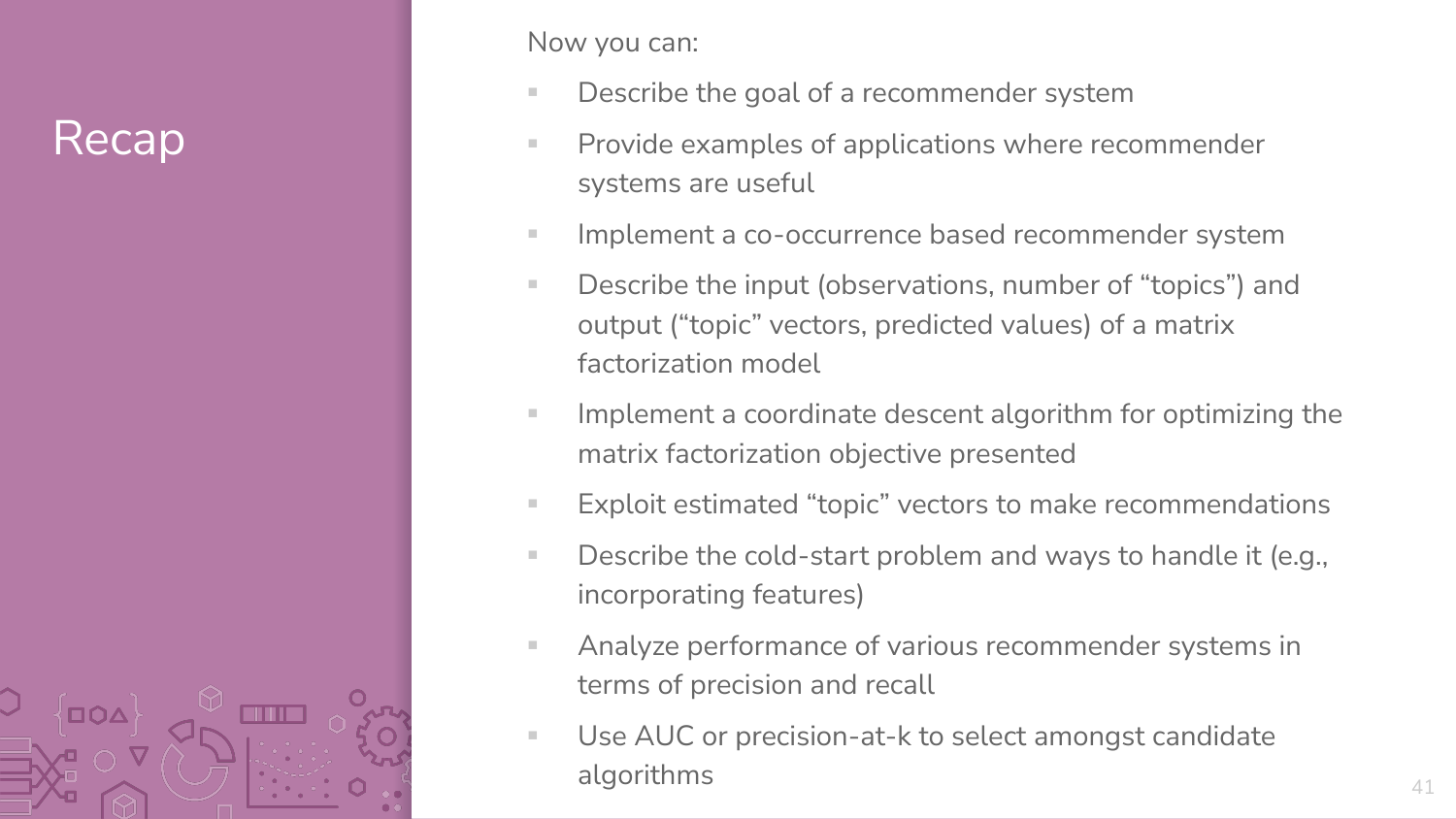

Now you can:
Describe the goal of a recommender system
Provide examples of applications where recommender systems are useful
Implement a co-occurrence based recommender system
Describe the input (observations, number of “topics”) and output (“topic” vectors, predicted values) of a matrix factorization model
Implement a coordinate descent algorithm for optimizing the matrix factorization objective presented
Exploit estimated “topic” vectors to make recommendations
Describe the cold-start problem and ways to handle it (e.g., incorporating features)
Analyze performance of various recommender systems in terms of precision and recall
Use AUC or precision-at-k to select amongst candidate algorithms
# Recap
41